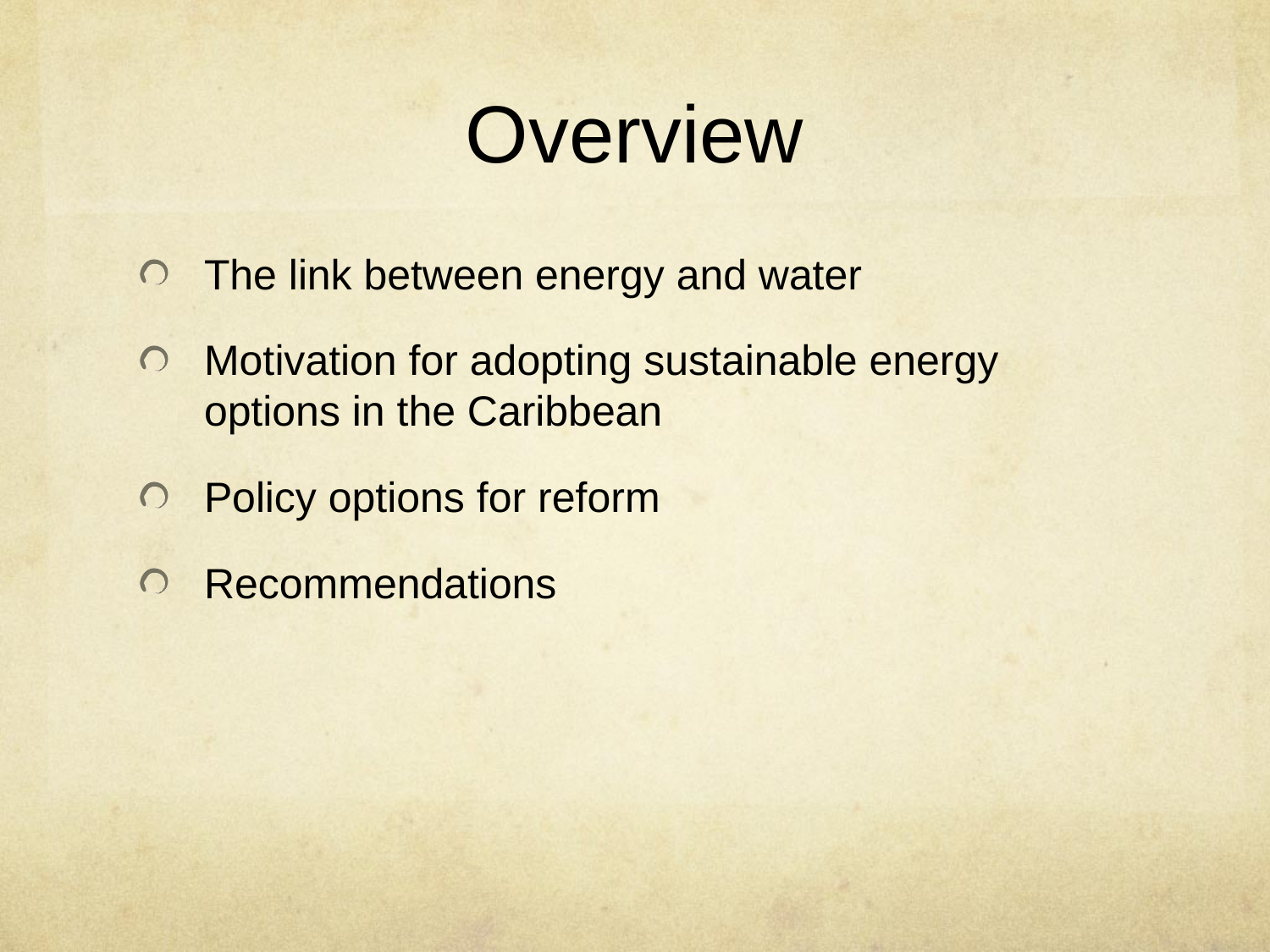

# Overview
The link between energy and water
Motivation for adopting sustainable energy options in the Caribbean
Policy options for reform
Recommendations